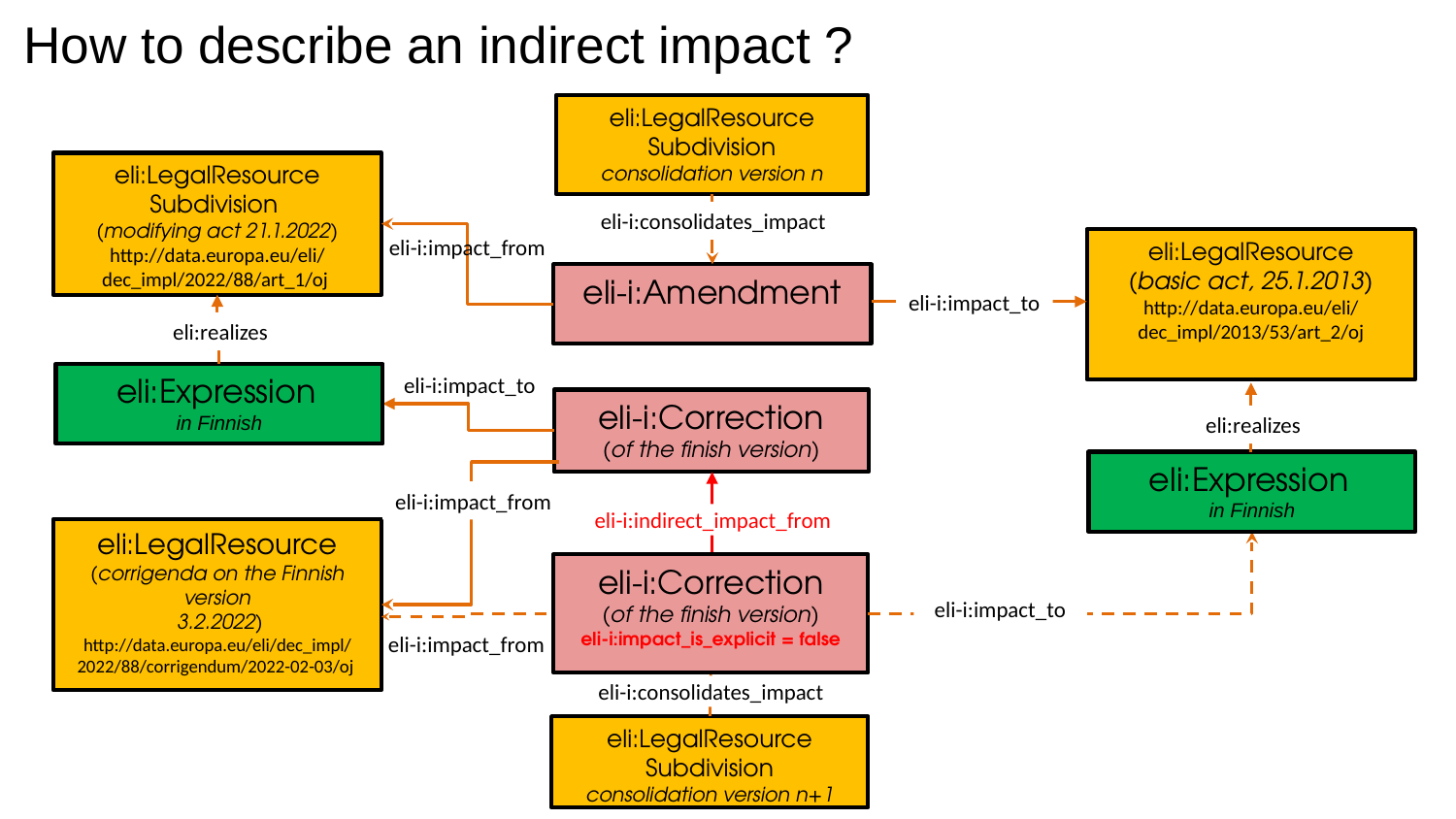

# How to describe an indirect impact ?
eli:LegalResource
Subdivision
consolidation version n
eli:LegalResource
Subdivision
(modifying act 21.1.2022)
http://data.europa.eu/eli/dec_impl/2022/88/art_1/oj
eli-i:consolidates_impact
eli-i:impact_from
eli:LegalResource
(basic act, 25.1.2013)
http://data.europa.eu/eli/dec_impl/2013/53/art_2/oj
eli-i:Amendment

eli-i:impact_to
eli:realizes
eli:Expression
in Finnish
eli-i:impact_to
eli-i:Correction
(of the finish version)
eli:realizes
eli:Expression
in Finnish
eli-i:impact_from
eli-i:indirect_impact_from
eli:LegalResource
(corrigenda on the Finnish version
 3.2.2022)
http://data.europa.eu/eli/dec_impl/2022/88/corrigendum/2022-02-03/oj
eli-i:Correction
(of the finish version)
eli-i:impact_is_explicit = false

eli-i:impact_to
eli-i:impact_from
eli-i:consolidates_impact
eli:LegalResource
Subdivision
consolidation version n+1